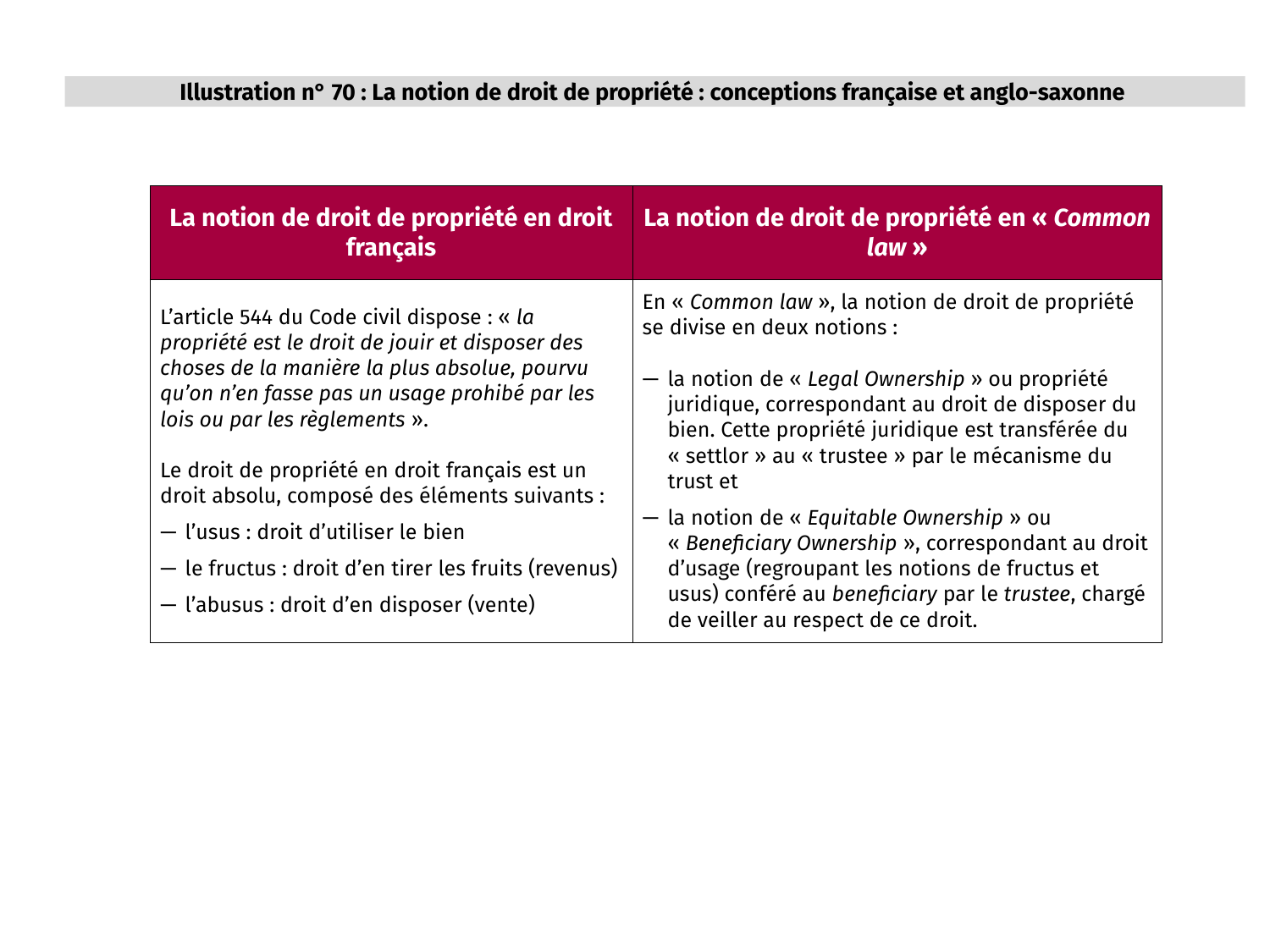

Illustration n° 70 : La notion de droit de propriété : conceptions française et anglo-saxonne

| La notion de droit de propriété en droit français | La notion de droit de propriété en « Common law » |
| --- | --- |
| L’article 544 du Code civil dispose : « la propriété est le droit de jouir et disposer des choses de la manière la plus absolue, pourvu qu’on n’en fasse pas un usage prohibé par les lois ou par les règlements ». Le droit de propriété en droit français est un droit absolu, composé des éléments suivants : l’usus : droit d’utiliser le bien le fructus : droit d’en tirer les fruits (revenus) l’abusus : droit d’en disposer (vente) | En « Common law », la notion de droit de propriété se divise en deux notions : la notion de « Legal Ownership » ou propriété juridique, correspondant au droit de disposer du bien. Cette propriété juridique est transférée du « settlor » au « trustee » par le mécanisme du trust et la notion de « Equitable Ownership » ou « Beneficiary Ownership », correspondant au droit d’usage (regroupant les notions de fructus et usus) conféré au beneficiary par le trustee, chargé de veiller au respect de ce droit. |